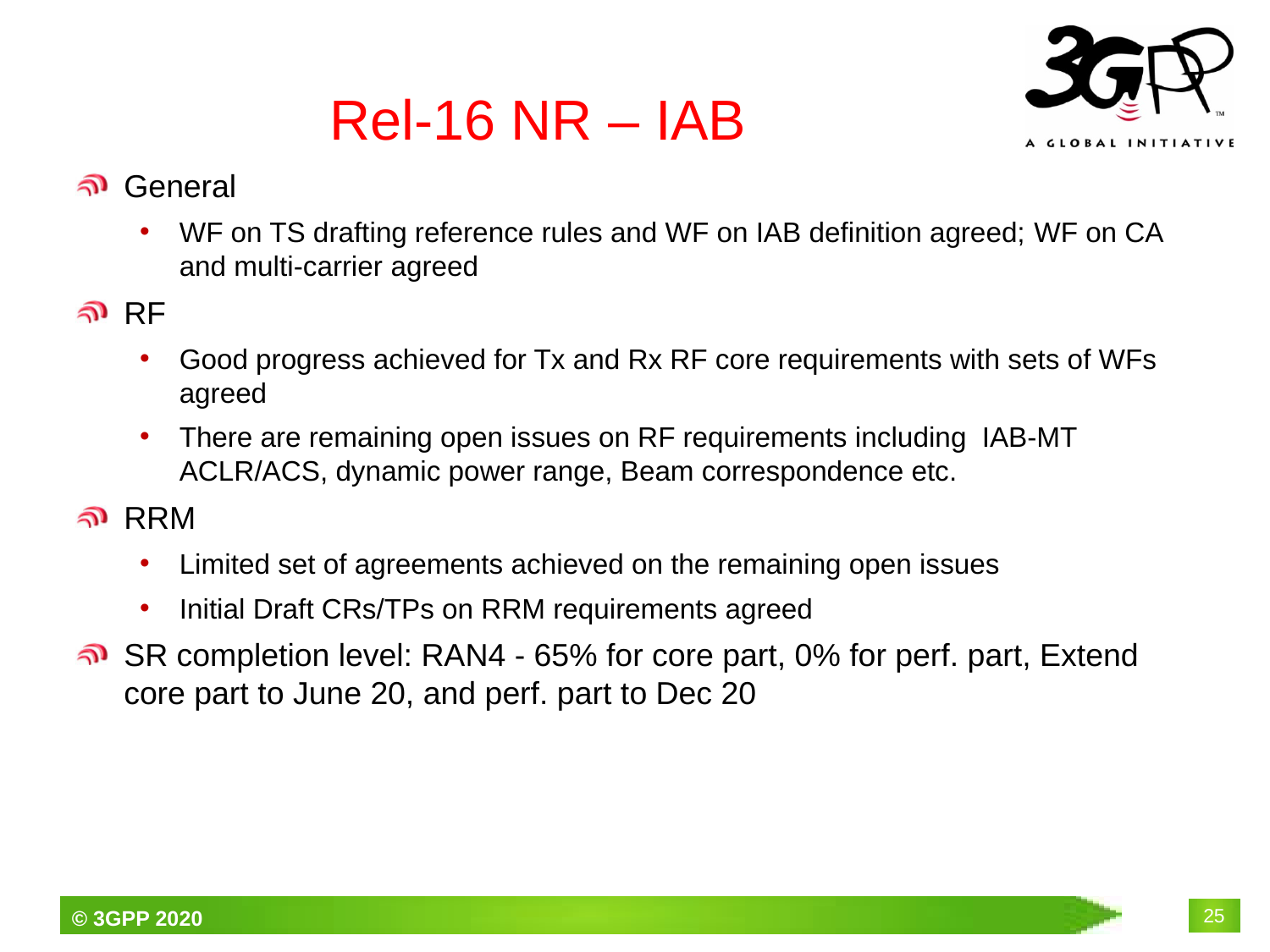

# Rel-16 NR – IAB
General
WF on TS drafting reference rules and WF on IAB definition agreed; WF on CA and multi-carrier agreed
RF
Good progress achieved for Tx and Rx RF core requirements with sets of WFs agreed
There are remaining open issues on RF requirements including  IAB-MT ACLR/ACS, dynamic power range, Beam correspondence etc.
RRM
Limited set of agreements achieved on the remaining open issues
Initial Draft CRs/TPs on RRM requirements agreed
SR completion level: RAN4 - 65% for core part, 0% for perf. part, Extend core part to June 20, and perf. part to Dec 20